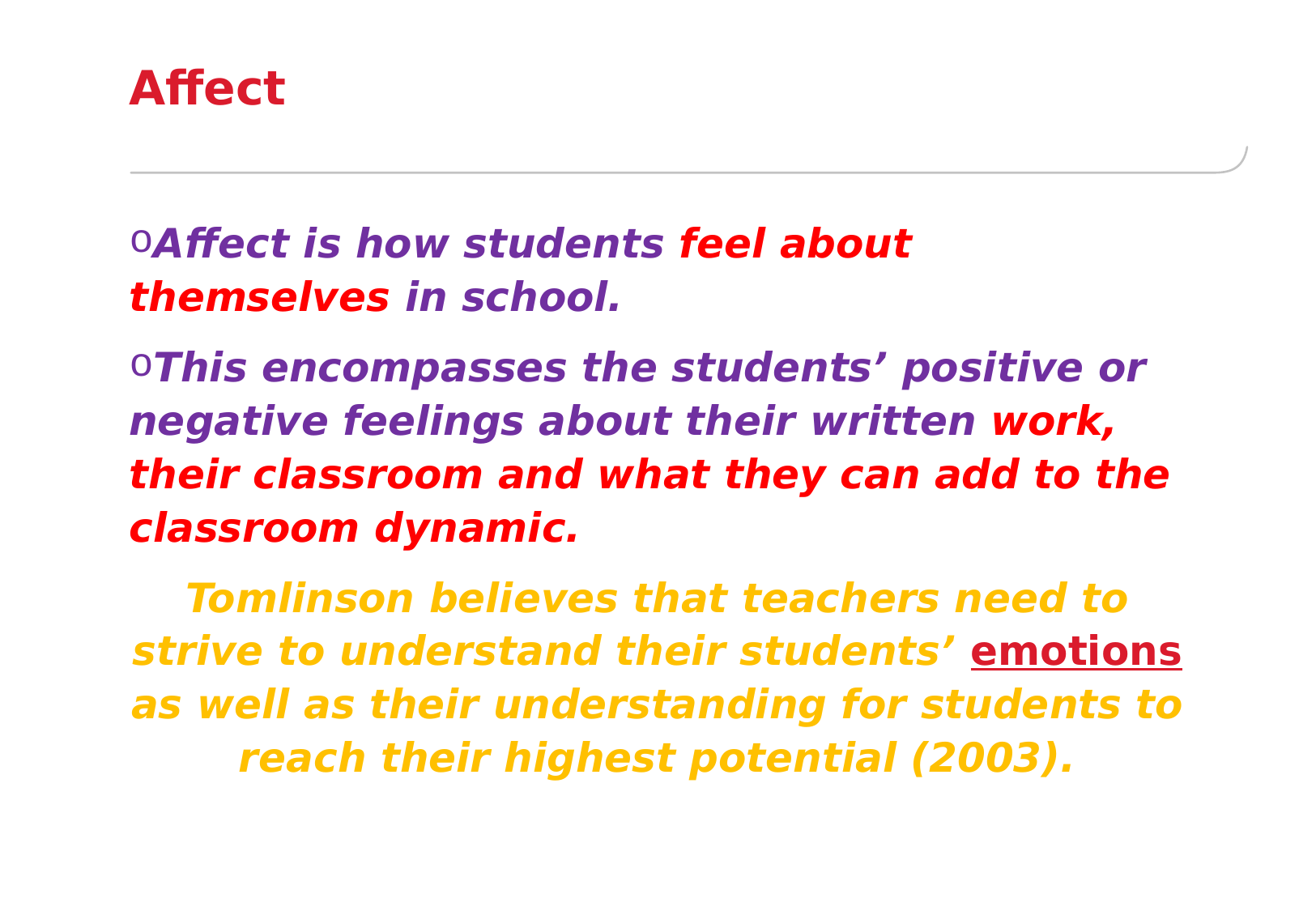

# Affect
Affect is how students feel about themselves in school.
This encompasses the students’ positive or negative feelings about their written work, their classroom and what they can add to the classroom dynamic.
Tomlinson believes that teachers need to strive to understand their students’ emotions as well as their understanding for students to reach their highest potential (2003).